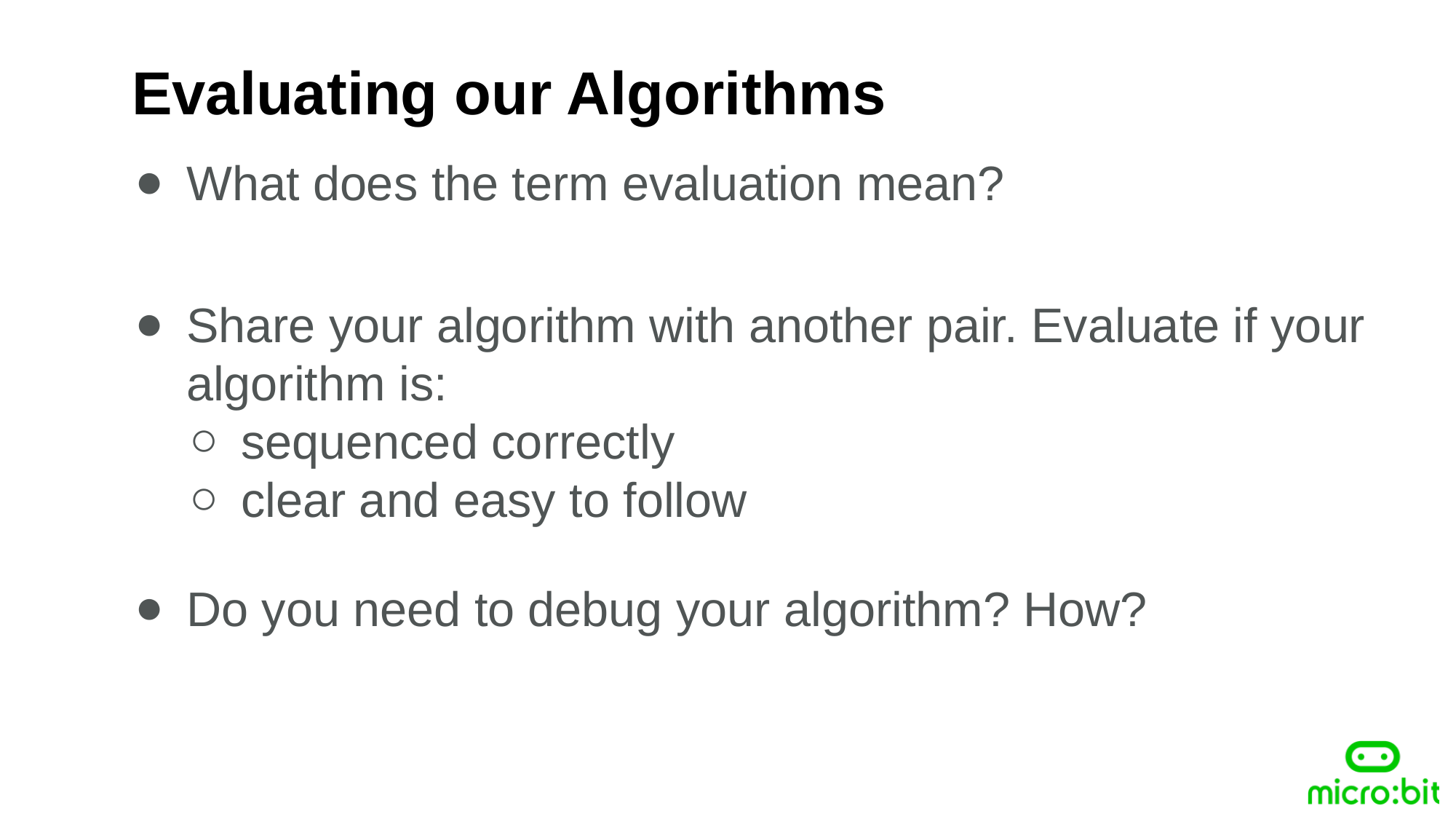

Evaluating our Algorithms

What does the term evaluation mean?

Share your algorithm with another pair. Evaluate if your algorithm is:
sequenced correctly
clear and easy to follow

Do you need to debug your algorithm? How?